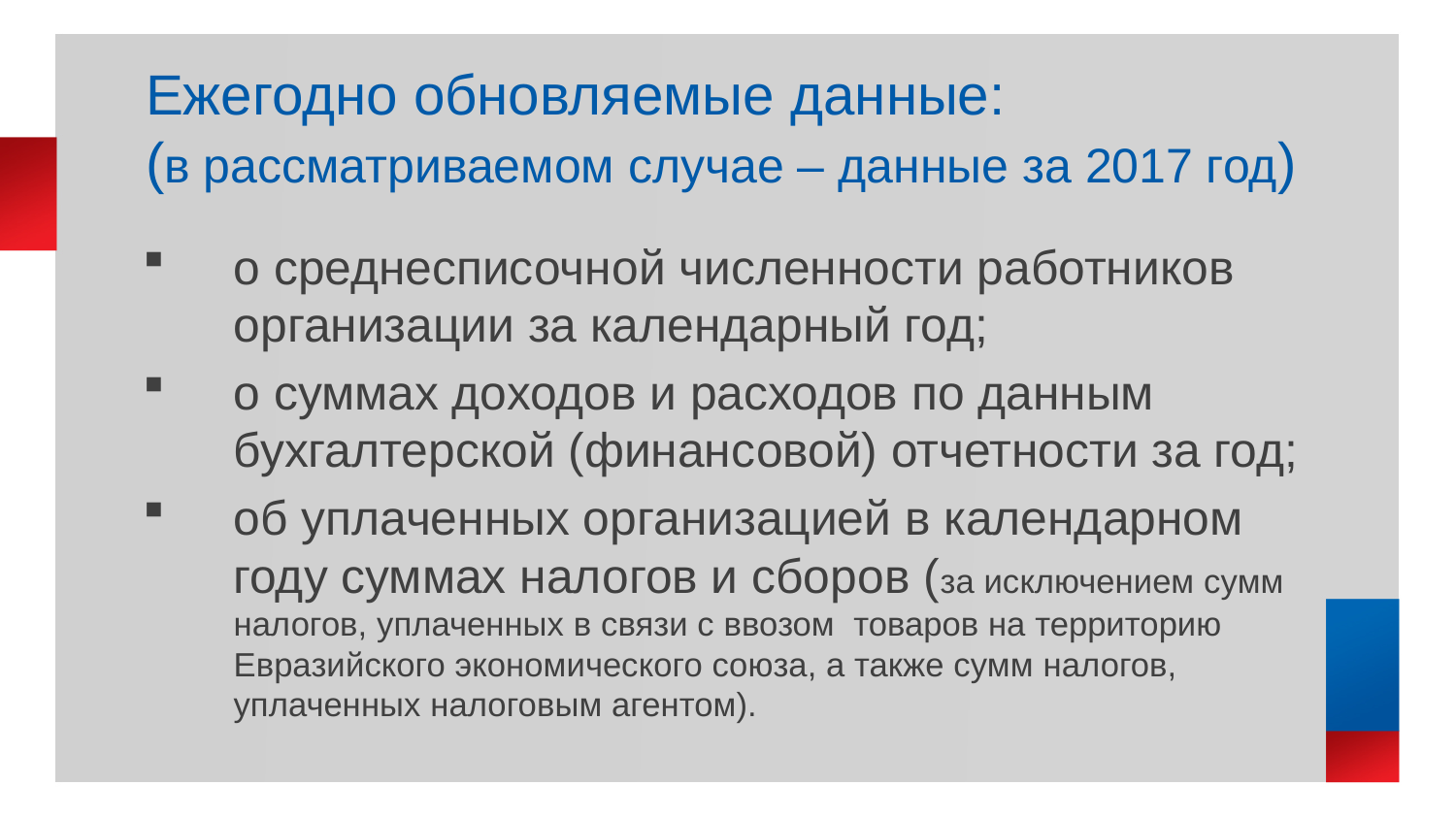

# Ежегодно обновляемые данные: (в рассматриваемом случае – данные за 2017 год)
о среднесписочной численности работников организации за календарный год;
о суммах доходов и расходов по данным  бухгалтерской (финансовой) отчетности за год;
об уплаченных организацией в календарном году суммах налогов и сборов (за исключением сумм налогов, уплаченных в связи с ввозом  товаров на территорию Евразийского экономического союза, а также сумм налогов, уплаченных налоговым агентом).